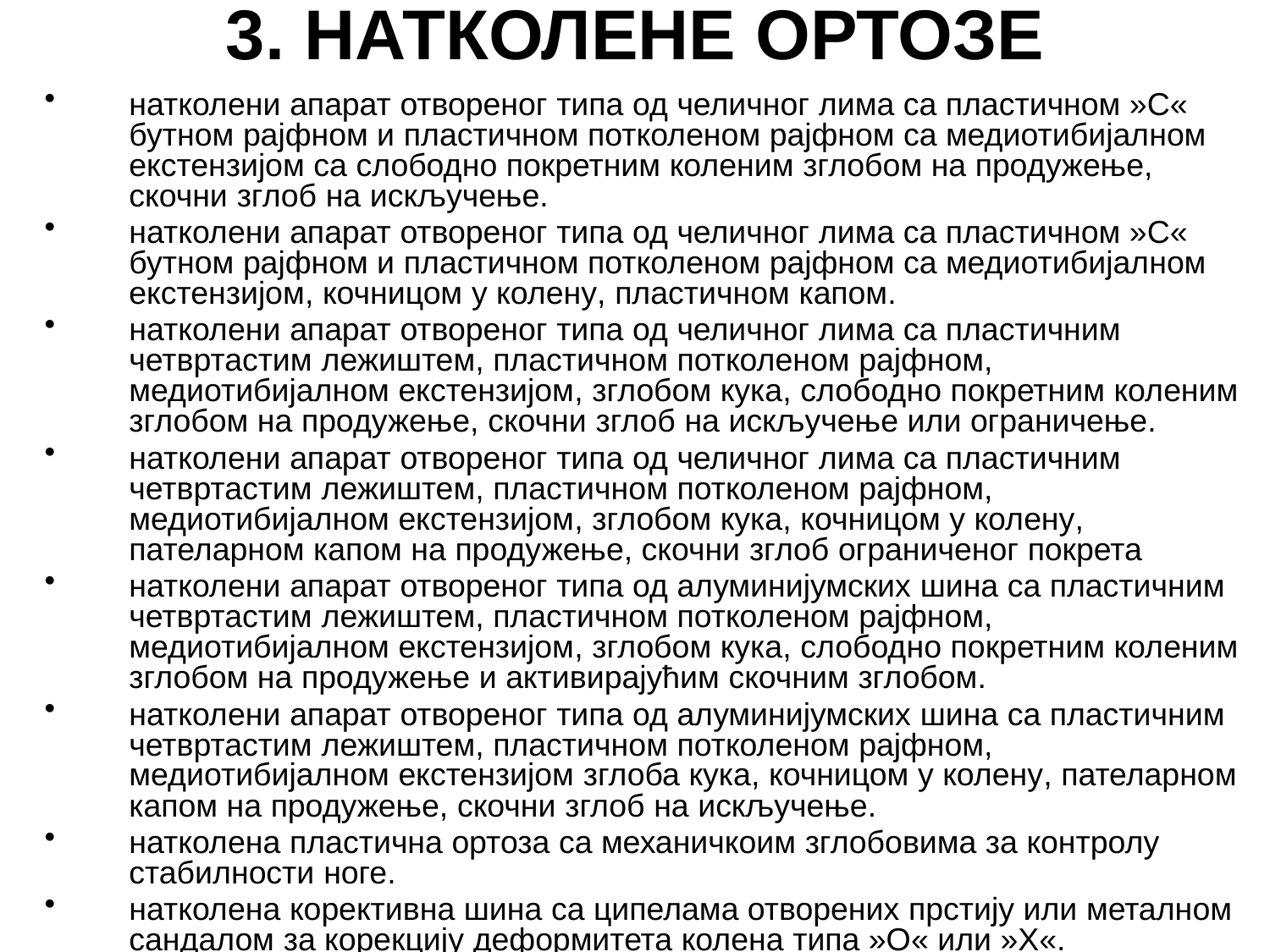

# 3. НАТКОЛЕНЕ ОРТОЗЕ
натколени апарат отвореног типа од челичног лима са пластичном »С« бутном рајфном и пластичном потколеном рајфном са медиотибијалном екстензијом са слободно покретним коленим зглобом на продужење, скочни зглоб на искључење.
натколени апарат отвореног типа од челичног лима са пластичном »С« бутном рајфном и пластичном потколеном рајфном са медиотибијалном екстензијом, кочницом у колену, пластичном капом.
натколени апарат отвореног типа од челичног лима са пластичним четвртастим лежиштем, пластичном потколеном рајфном, медиотибијалном екстензијом, зглобом кука, слободно покретним коленим зглобом на продужење, скочни зглоб на искључење или ограничење.
натколени апарат отвореног типа од челичног лима са пластичним четвртастим лежиштем, пластичном потколеном рајфном, медиотибијалном екстензијом, зглобом кука, кочницом у колену, пателарном капом на продужење, скочни зглоб ограниченог покрета
натколени апарат отвореног типа од алуминијумских шина са пластичним четвртастим лежиштем, пластичном потколеном рајфном, медиотибијалном екстензијом, зглобом кука, слободно покретним коленим зглобом на продужење и активирајућим скочним зглобом.
натколени апарат отвореног типа од алуминијумских шина са пластичним четвртастим лежиштем, пластичном потколеном рајфном, медиотибијалном екстензијом зглоба кука, кочницом у колену, пателарном капом на продужење, скочни зглоб на искључење.
натколена пластична ортоза са механичкоим зглобовима за контролу стабилности ноге.
натколена корективна шина са ципелама отворених прстију или металном сандалом за корекцију деформитета колена типа »О« или »X«.